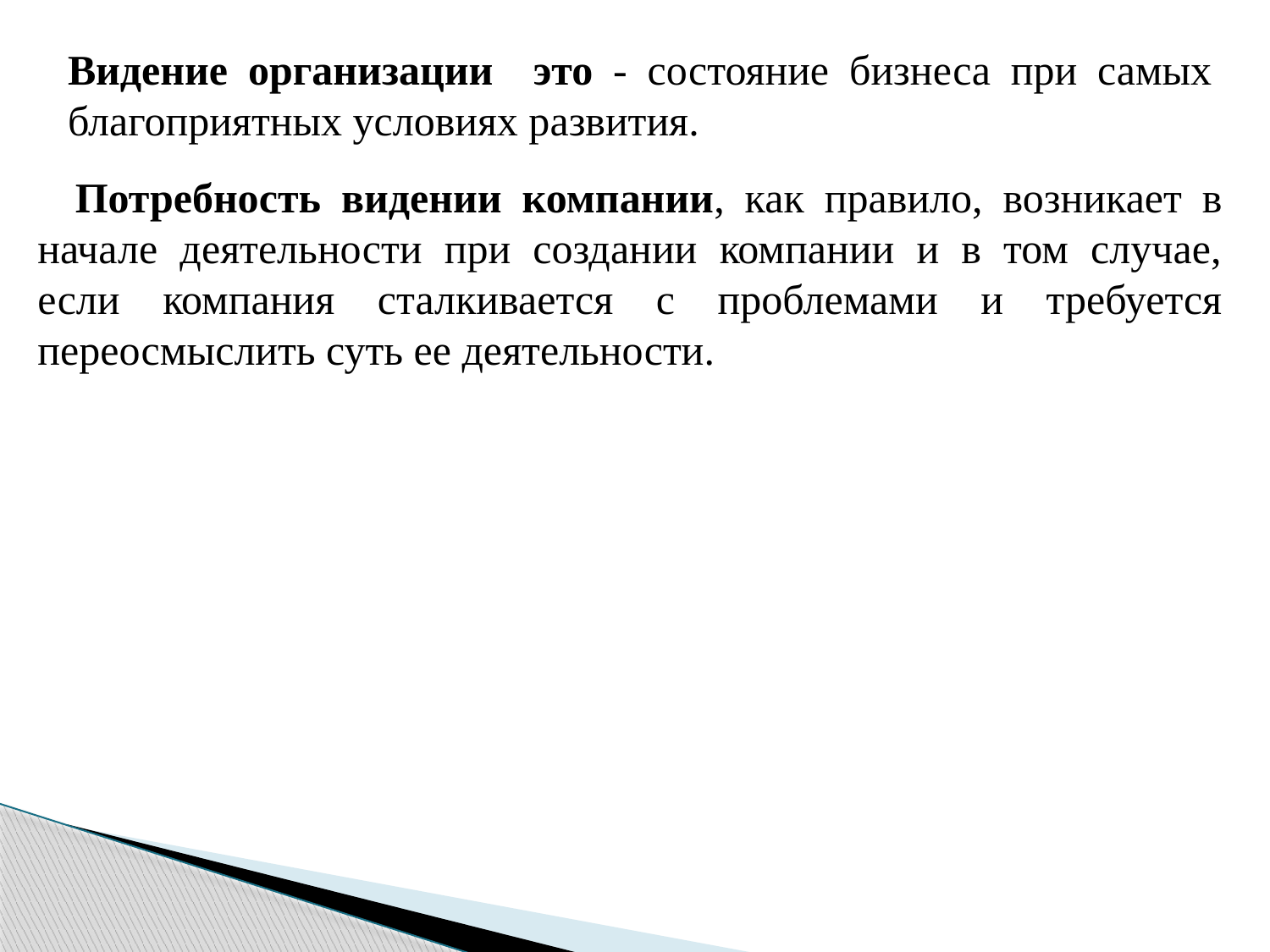

Потребность видении компании, как правило, возникает в начале деятельности при создании компании и в том случае, если компания сталкивается с проблема- ми и требуется переосмыслить суть ее деятельности.

Потребность видении компании, как правило, возникает в начале деятельности при создании компании и в том случае, если компания сталкивается с проблема- ми и требуется переосмыслить суть ее деятельности.

Видение организации  это - состояние бизнеса при самых благоприятных условиях развития.
Потребность видении компании, как правило, возникает в начале деятельности при создании компании и в том случае, если компания сталкивается с проблемами и требуется переосмыслить суть ее деятельности.